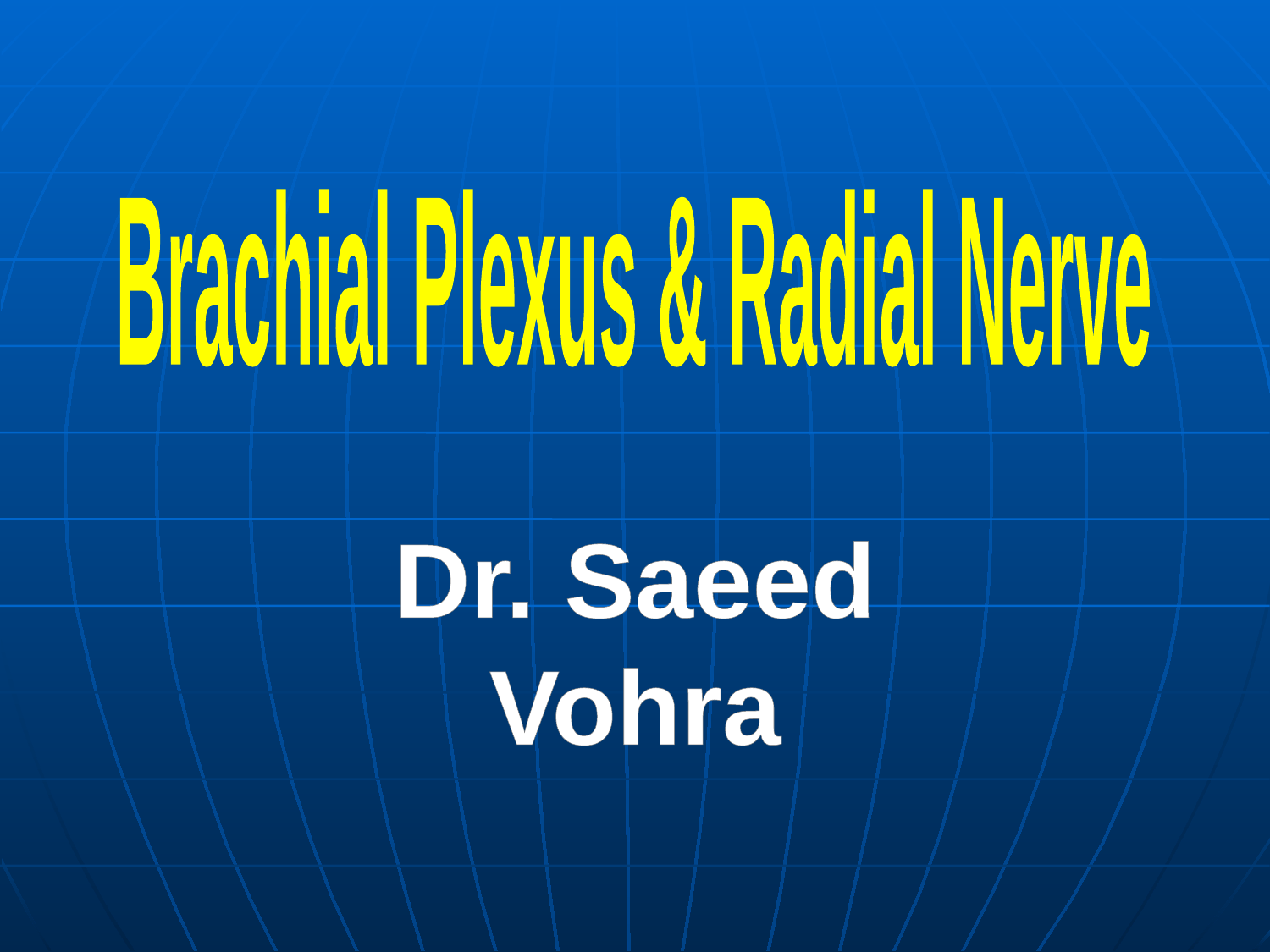

Brachial Plexus & Radial Nerve
Dr. Saeed Vohra